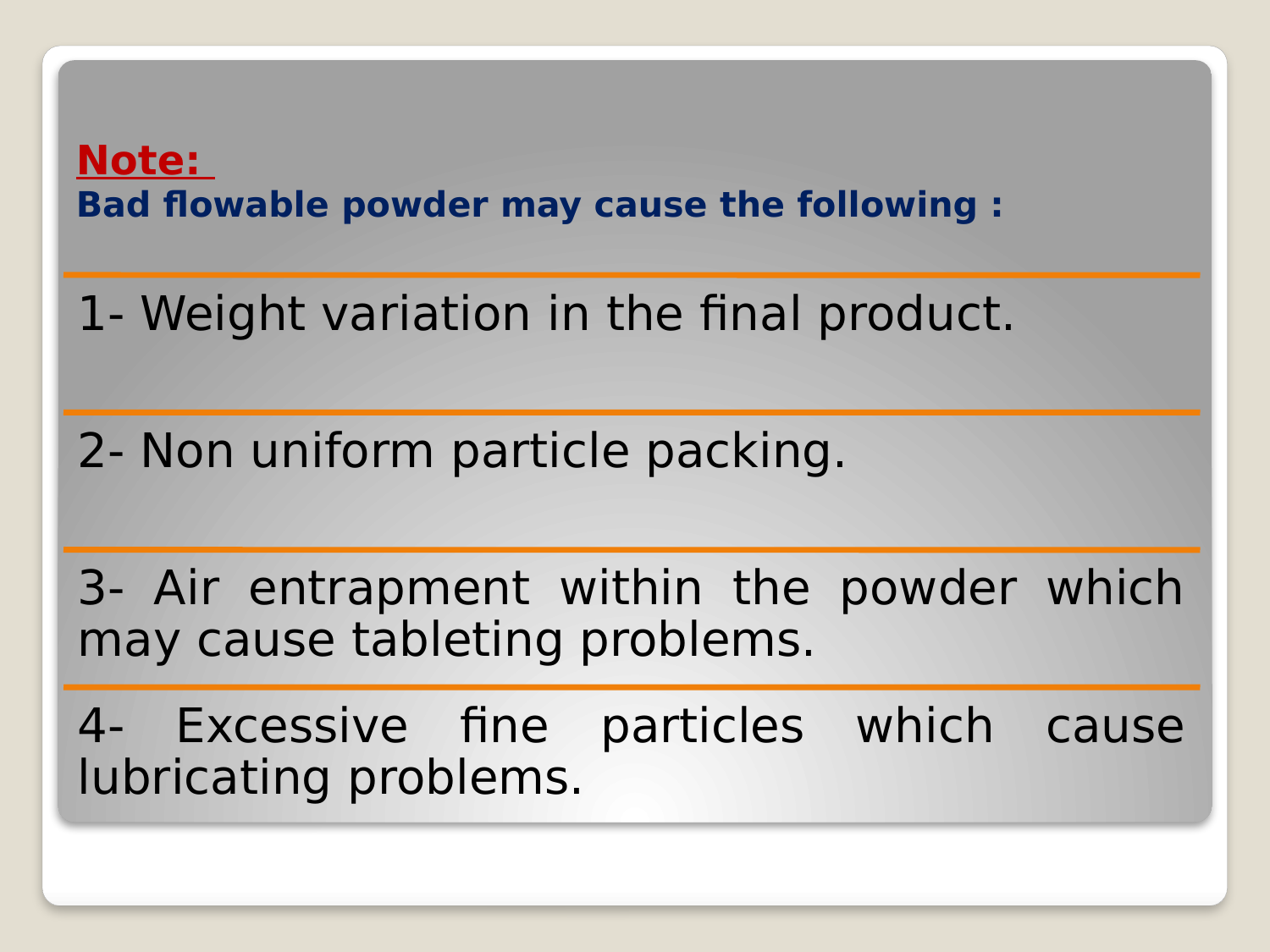

# Note: Bad flowable powder may cause the following :
1- Weight variation in the final product.
2- Non uniform particle packing.
3- Air entrapment within the powder which may cause tableting problems.
4- Excessive fine particles which cause lubricating problems.